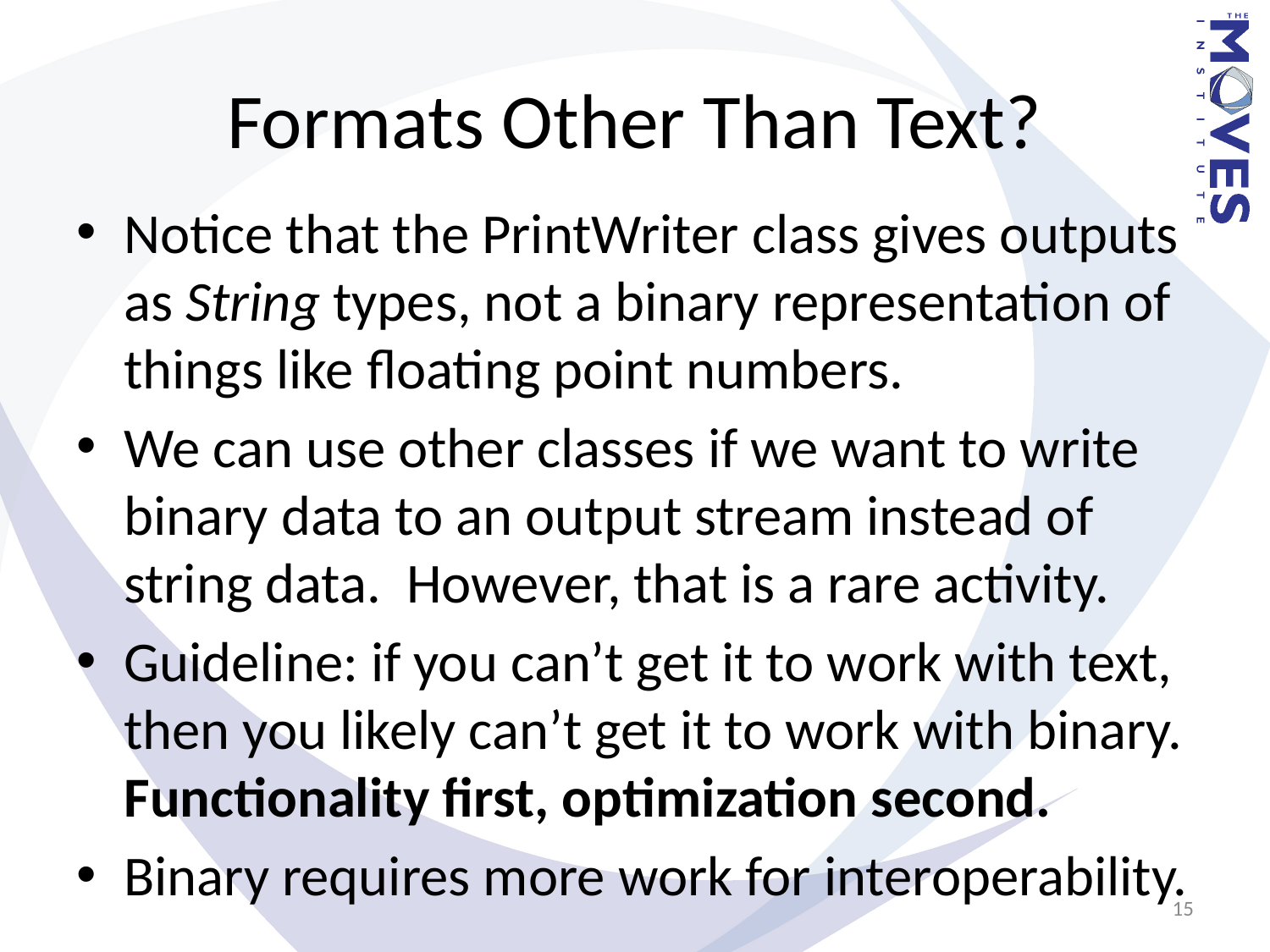

# Formats Other Than Text?
Notice that the PrintWriter class gives outputs as String types, not a binary representation of things like floating point numbers.
We can use other classes if we want to write binary data to an output stream instead of string data.  However, that is a rare activity.
Guideline: if you can’t get it to work with text, then you likely can’t get it to work with binary. Functionality first, optimization second.
Binary requires more work for interoperability.
15